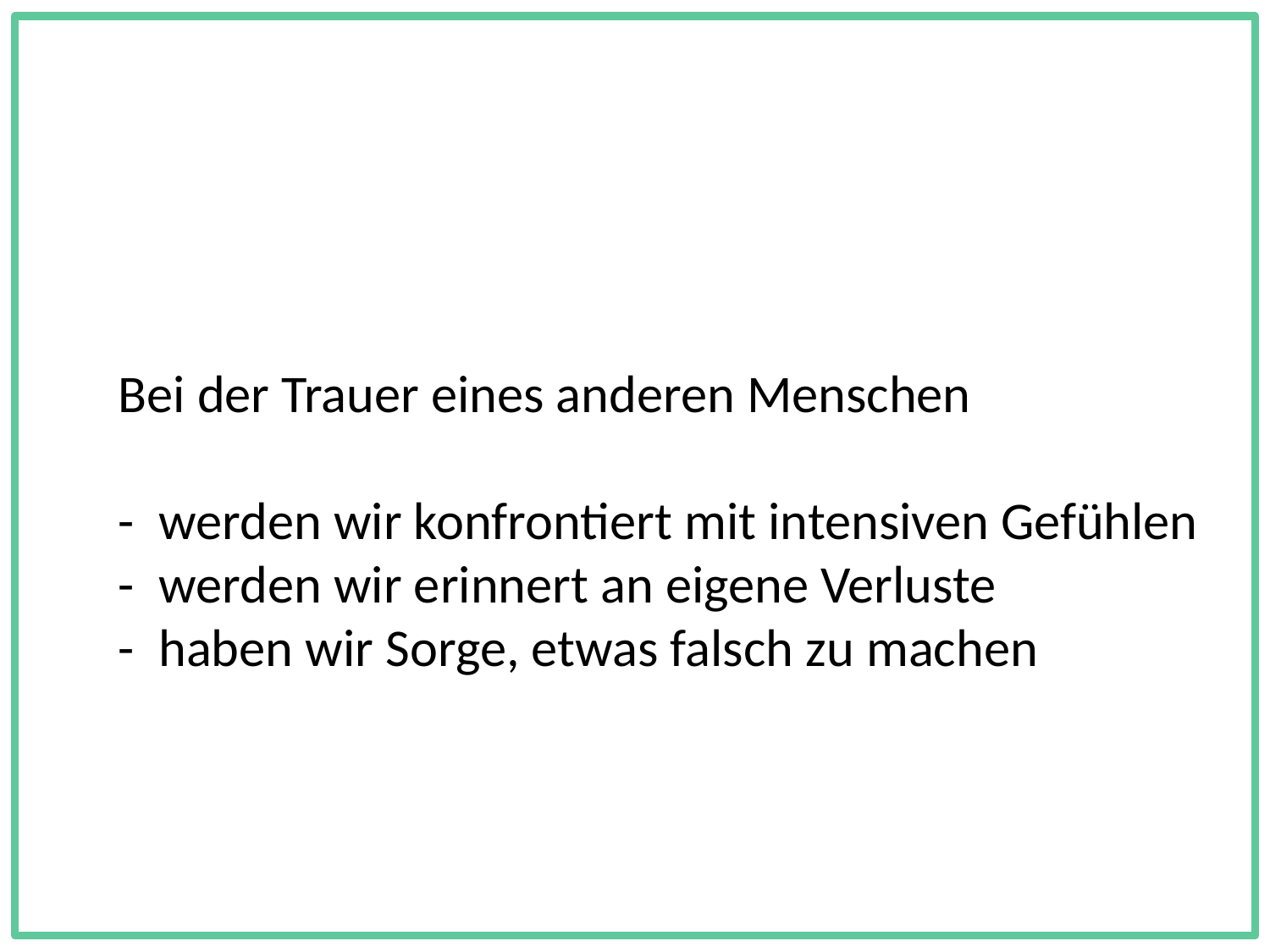

Bei der Trauer eines anderen Menschen

-  werden wir konfrontiert mit intensiven Gefühlen
-  werden wir erinnert an eigene Verluste
-  haben wir Sorge, etwas falsch zu machen